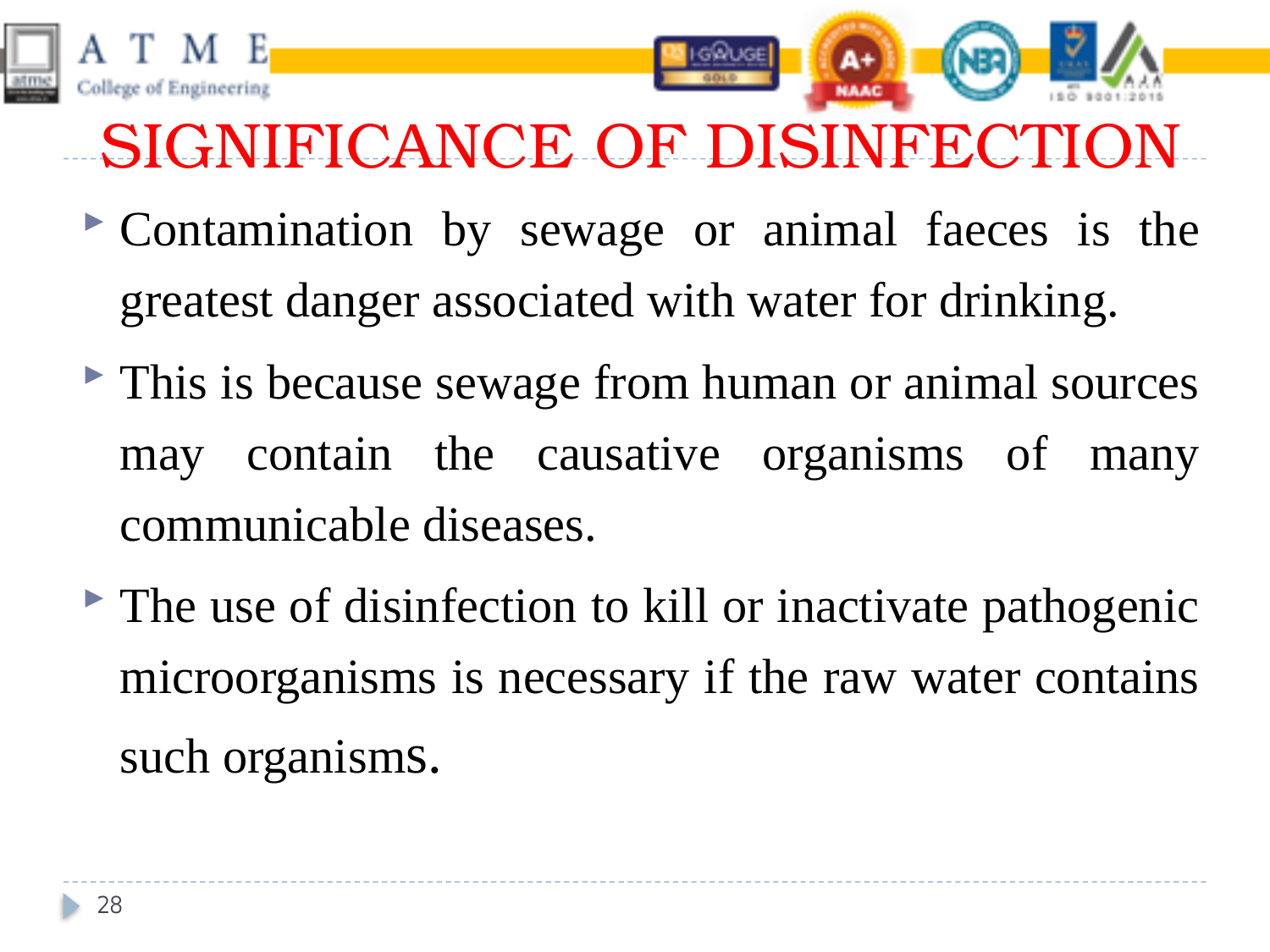

# SIGNIFICANCE OF DISINFECTION
Contamination by sewage or animal faeces is the greatest danger associated with water for drinking.
This is because sewage from human or animal sources may contain the causative organisms of many communicable diseases.
The use of disinfection to kill or inactivate pathogenic microorganisms is necessary if the raw water contains such organisms.

28